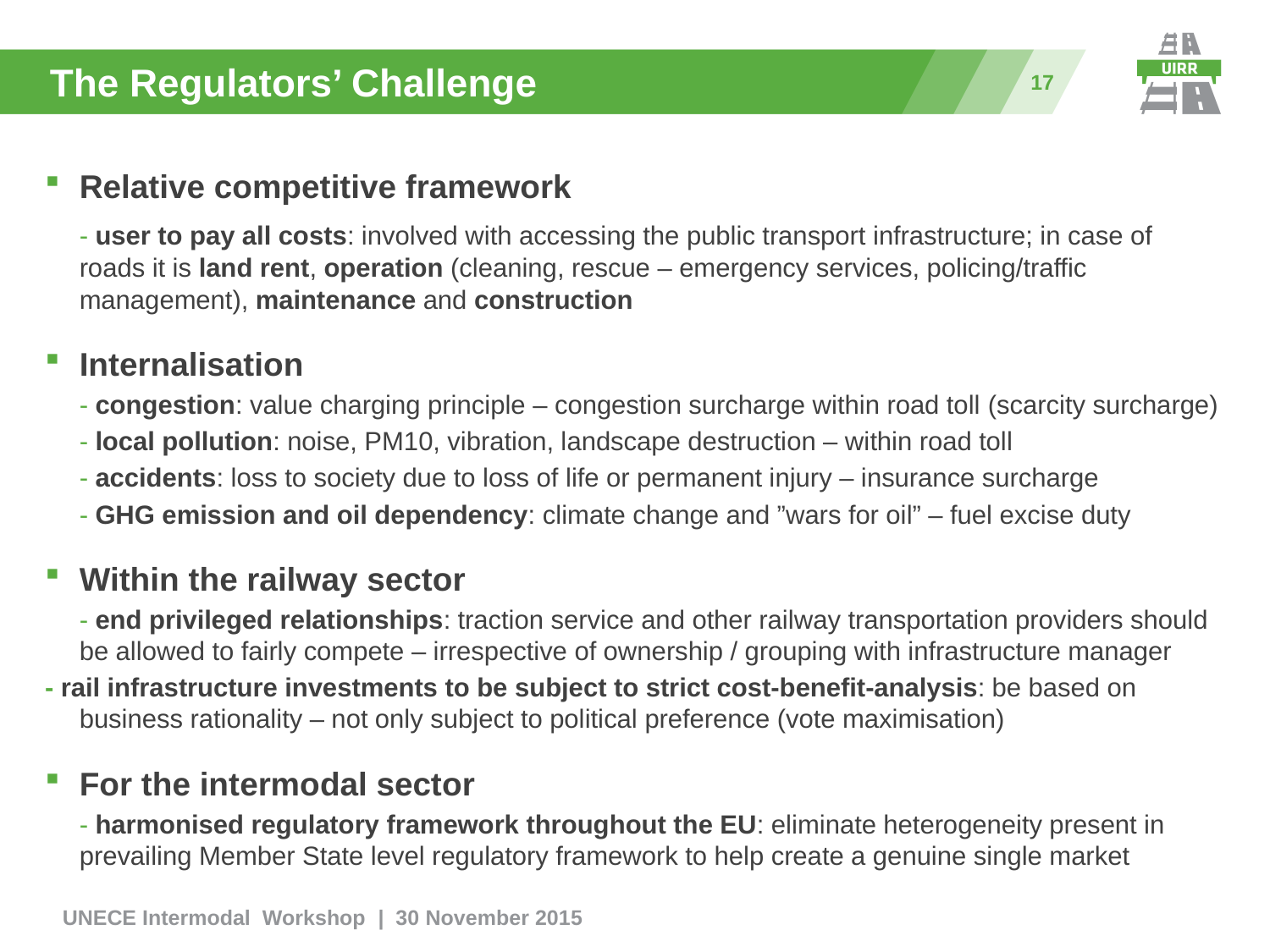

# The Regulators’ Challenge
17
Relative competitive framework
	- user to pay all costs: involved with accessing the public transport infrastructure; in case of roads it is land rent, operation (cleaning, rescue – emergency services, policing/traffic management), maintenance and construction

Internalisation
	- congestion: value charging principle – congestion surcharge within road toll (scarcity surcharge)
	- local pollution: noise, PM10, vibration, landscape destruction – within road toll
	- accidents: loss to society due to loss of life or permanent injury – insurance surcharge
	- GHG emission and oil dependency: climate change and ”wars for oil” – fuel excise duty

Within the railway sector
	- end privileged relationships: traction service and other railway transportation providers should be allowed to fairly compete – irrespective of ownership / grouping with infrastructure manager
- rail infrastructure investments to be subject to strict cost-benefit-analysis: be based on business rationality – not only subject to political preference (vote maximisation)

For the intermodal sector
	- harmonised regulatory framework throughout the EU: eliminate heterogeneity present in prevailing Member State level regulatory framework to help create a genuine single market